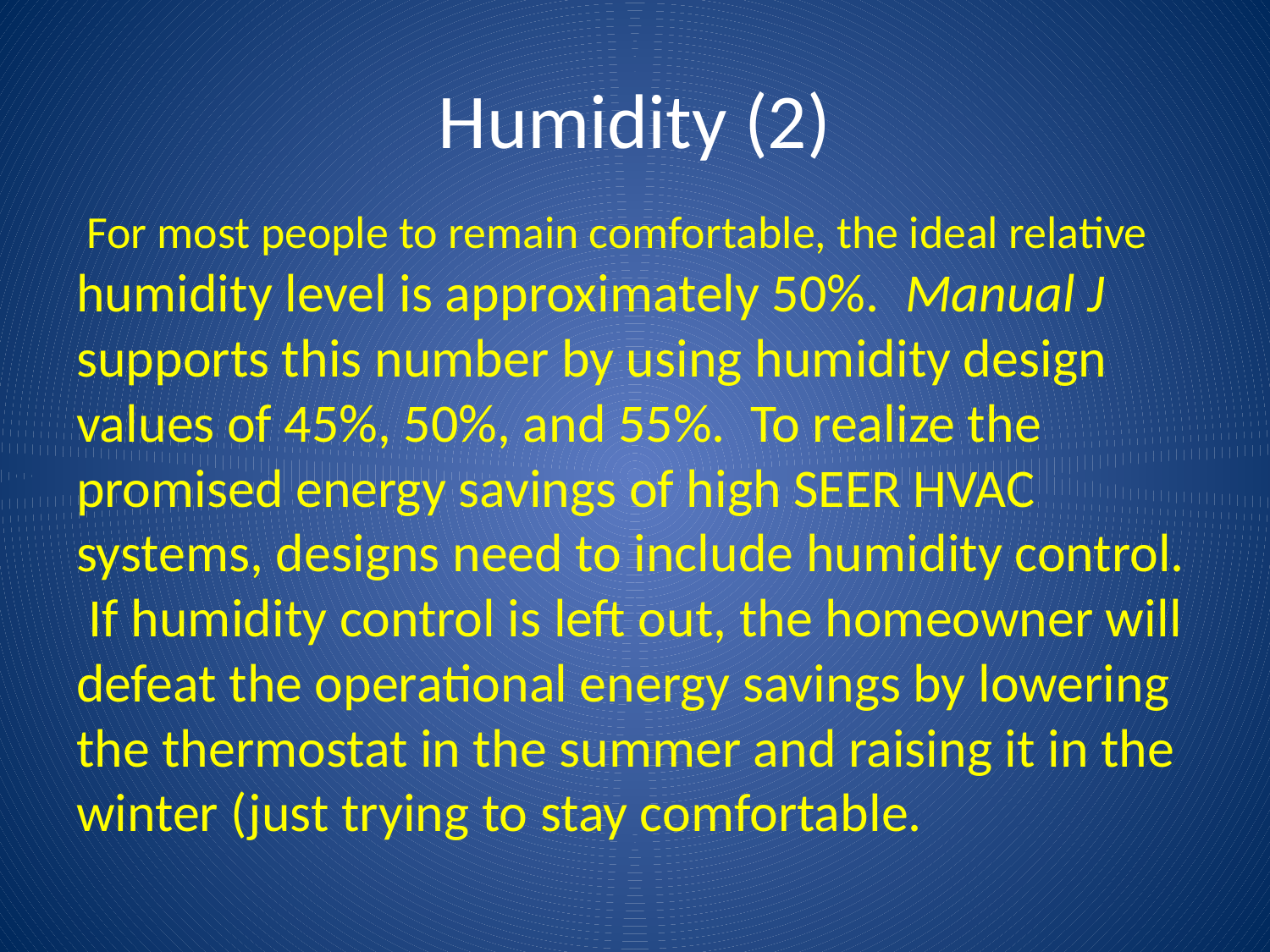

# Humidity (2)
 For most people to remain comfortable, the ideal relative humidity level is approximately 50%.  Manual J supports this number by using humidity design values of 45%, 50%, and 55%.  To realize the promised energy savings of high SEER HVAC systems, designs need to include humidity control.  If humidity control is left out, the homeowner will defeat the operational energy savings by lowering the thermostat in the summer and raising it in the winter (just trying to stay comfortable.